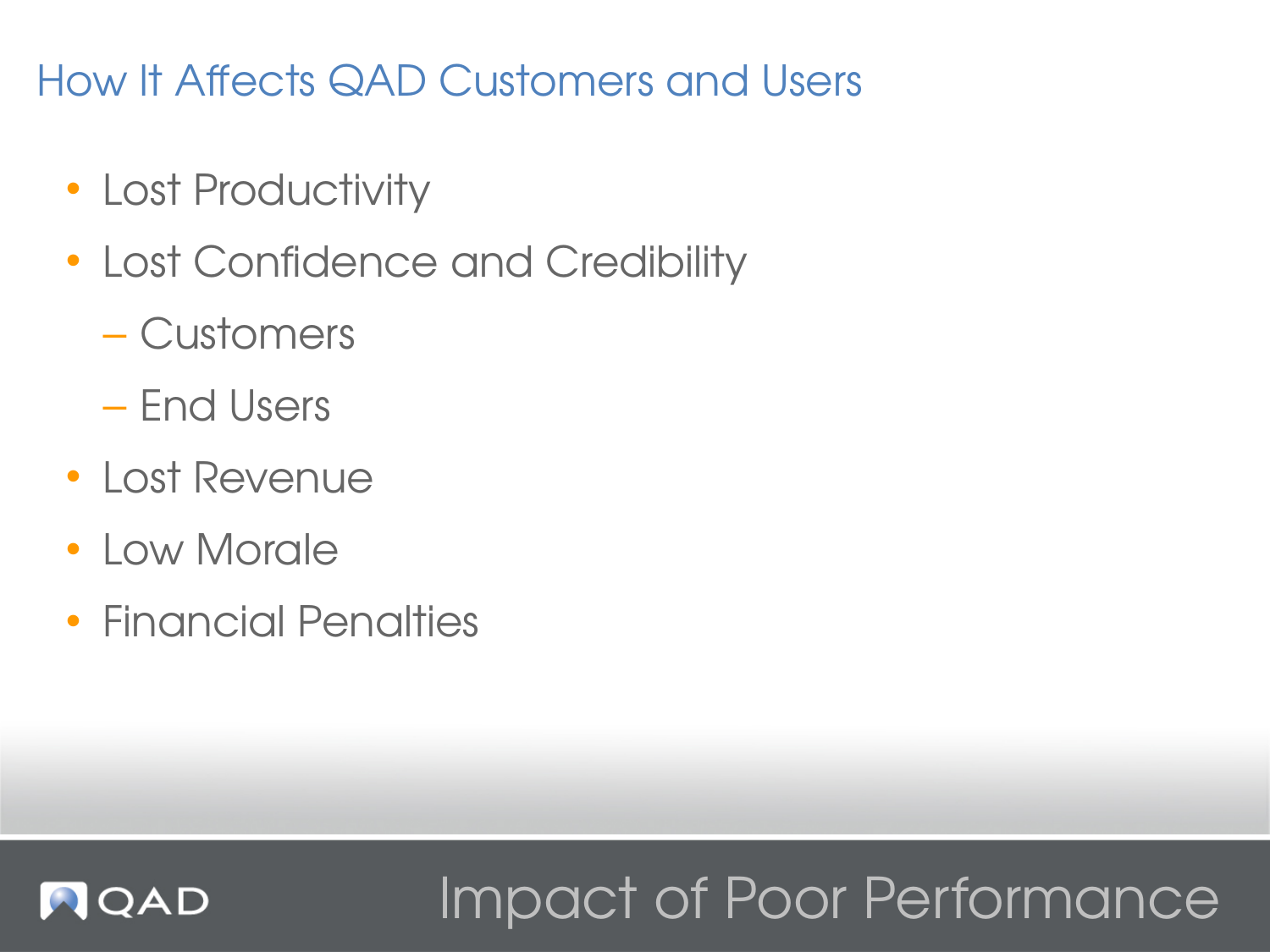

How It Affects QAD Customers and Users
Lost Productivity
Lost Confidence and Credibility
Customers
End Users
Lost Revenue
Low Morale
Financial Penalties
# Impact of Poor Performance